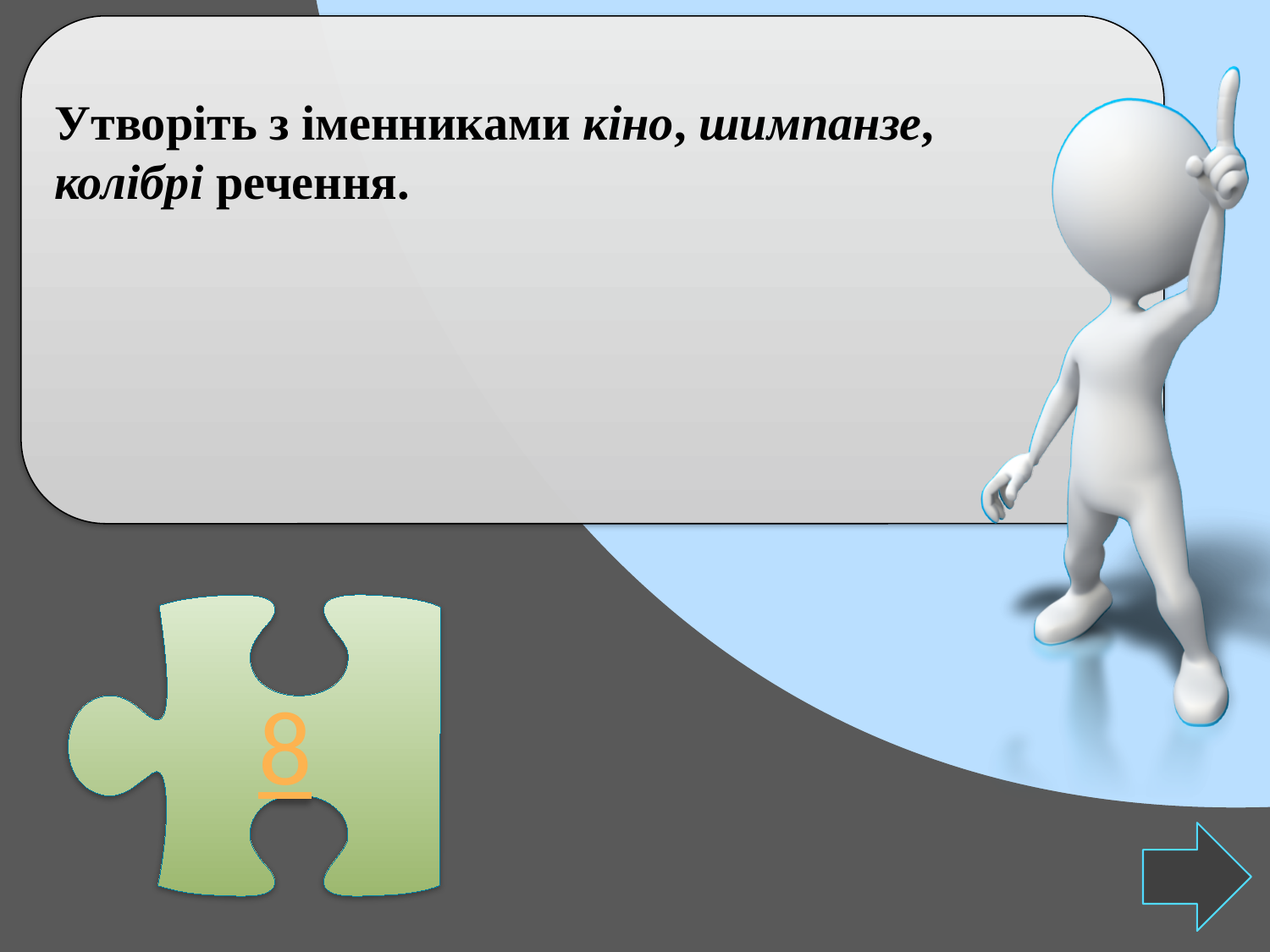

Утворіть з іменниками кіно, шимпанзе, колібрі речення.
8